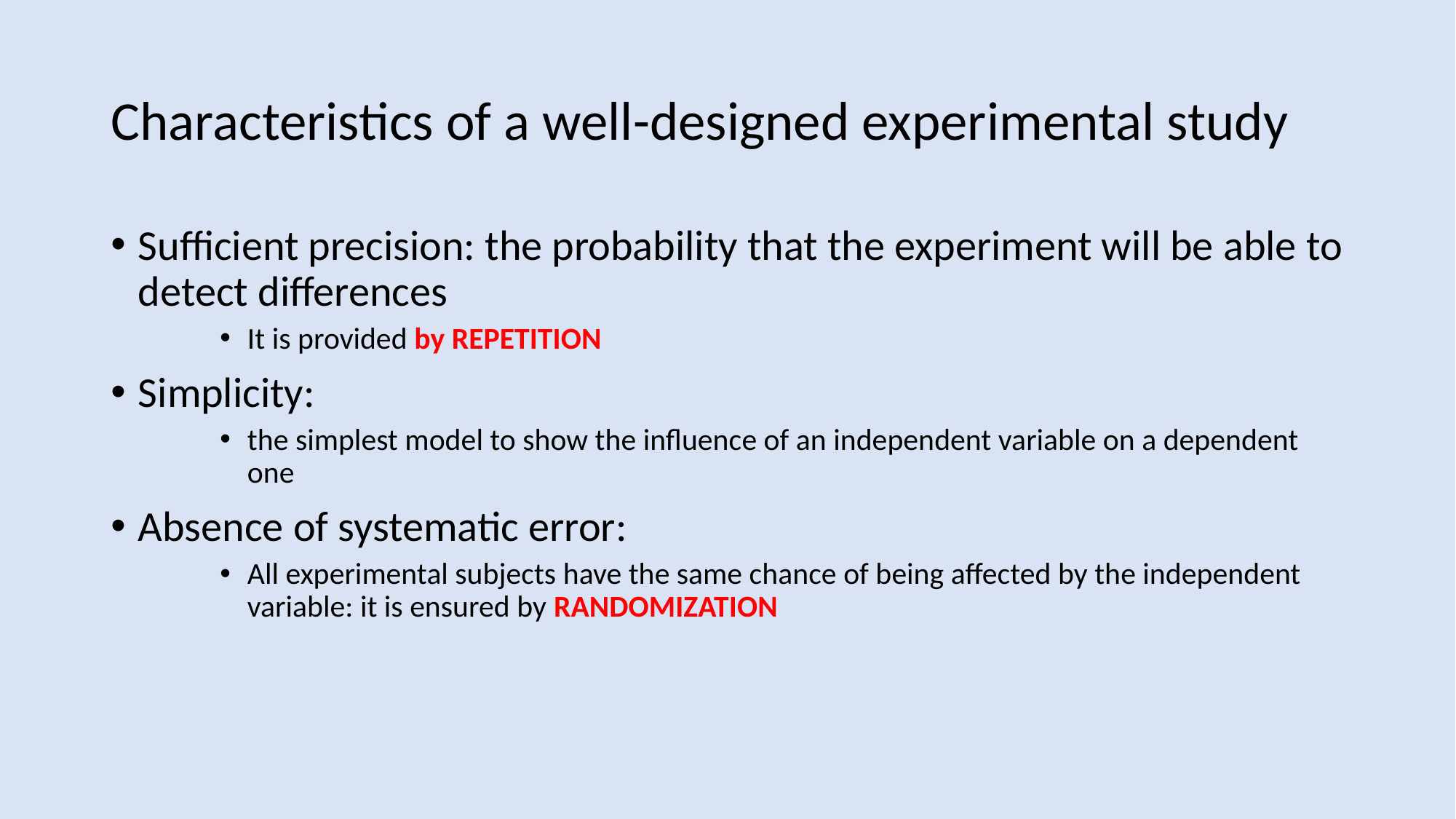

# Characteristics of a well-designed experimental study
Sufficient precision: the probability that the experiment will be able to detect differences
It is provided by REPETITION
Simplicity:
the simplest model to show the influence of an independent variable on a dependent one
Absence of systematic error:
All experimental subjects have the same chance of being affected by the independent variable: it is ensured by RANDOMIZATION